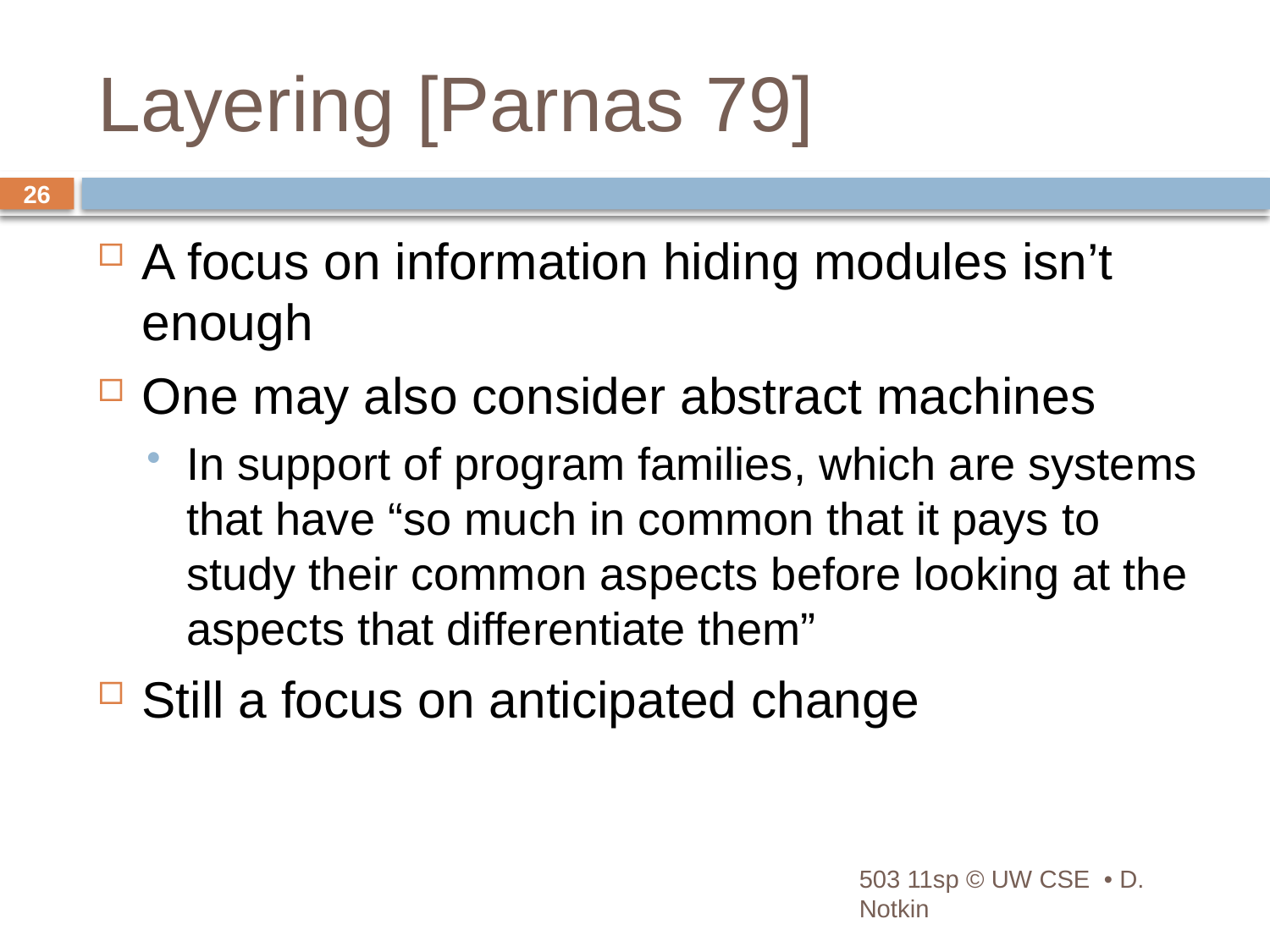

# Layering [Parnas 79]
26
A focus on information hiding modules isn’t enough
One may also consider abstract machines
In support of program families, which are systems that have “so much in common that it pays to study their common aspects before looking at the aspects that differentiate them”
Still a focus on anticipated change
503 11sp © UW CSE  • D. Notkin